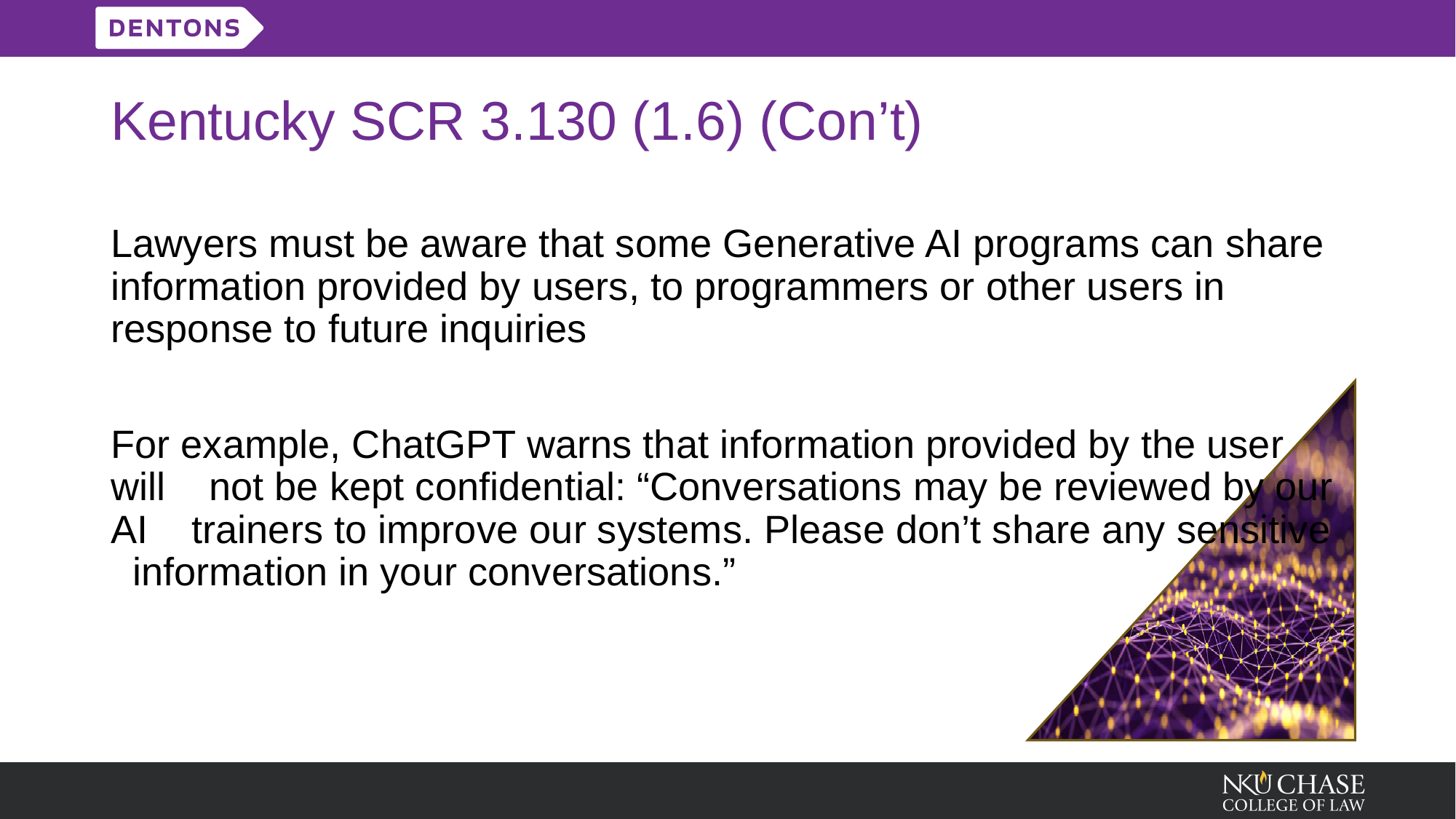

# Kentucky SCR 3.130 (1.6) (Con’t)
Lawyers must be aware that some Generative AI programs can share information provided by users, to programmers or other users in response to future inquiries

For example, ChatGPT warns that information provided by the user will    not be kept confidential: “Conversations may be reviewed by our AI    trainers to improve our systems. Please don’t share any sensitive    information in your conversations.”